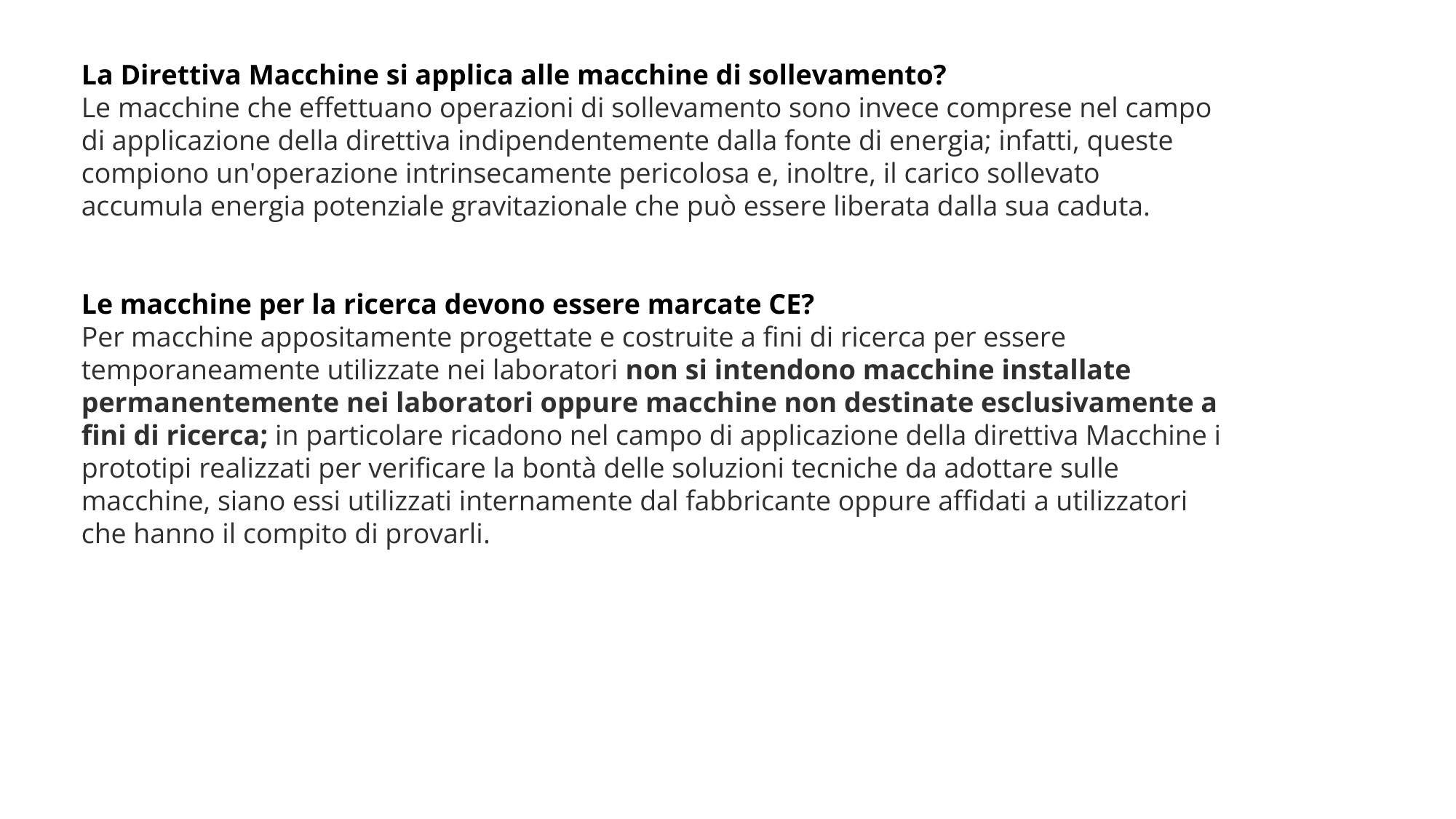

La Direttiva Macchine si applica alle macchine di sollevamento?
Le macchine che effettuano operazioni di sollevamento sono invece comprese nel campo di applicazione della direttiva indipendentemente dalla fonte di energia; infatti, queste compiono un'operazione intrinsecamente pericolosa e, inoltre, il carico sollevato accumula energia potenziale gravitazionale che può essere liberata dalla sua caduta.

Le macchine per la ricerca devono essere marcate CE?
Per macchine appositamente progettate e costruite a fini di ricerca per essere temporaneamente utilizzate nei laboratori non si intendono macchine installate permanentemente nei laboratori oppure macchine non destinate esclusivamente a fini di ricerca; in particolare ricadono nel campo di applicazione della direttiva Macchine i prototipi realizzati per verificare la bontà delle soluzioni tecniche da adottare sulle macchine, siano essi utilizzati internamente dal fabbricante oppure affidati a utilizzatori che hanno il compito di provarli.